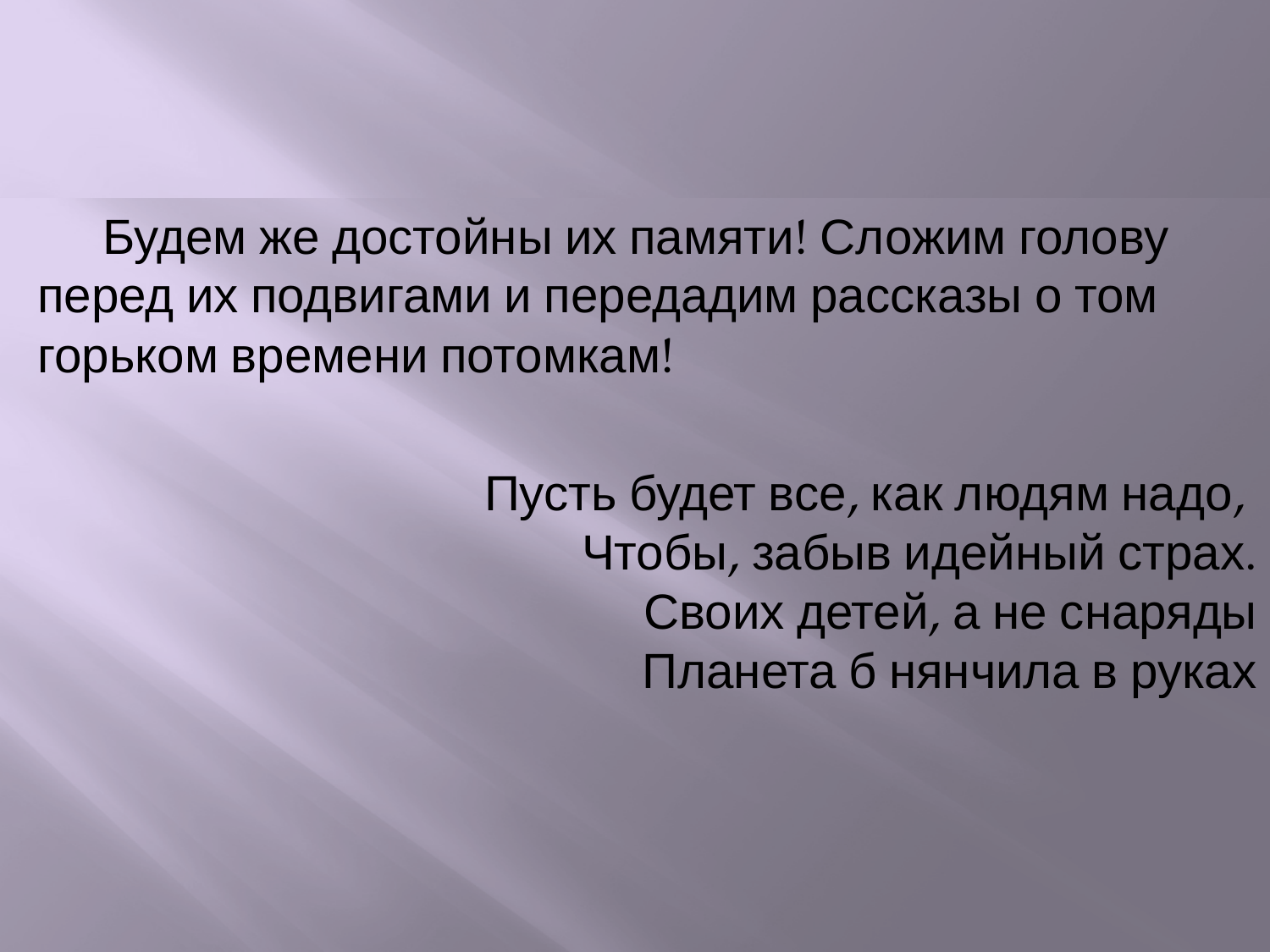

#
Будем же достойны их памяти! Сложим голову перед их подвигами и передадим рассказы о том горьком времени потомкам!

Пусть будет все, как людям надо,
Чтобы, забыв идейный страх.
Своих детей, а не снаряды
Планета б нянчила в руках